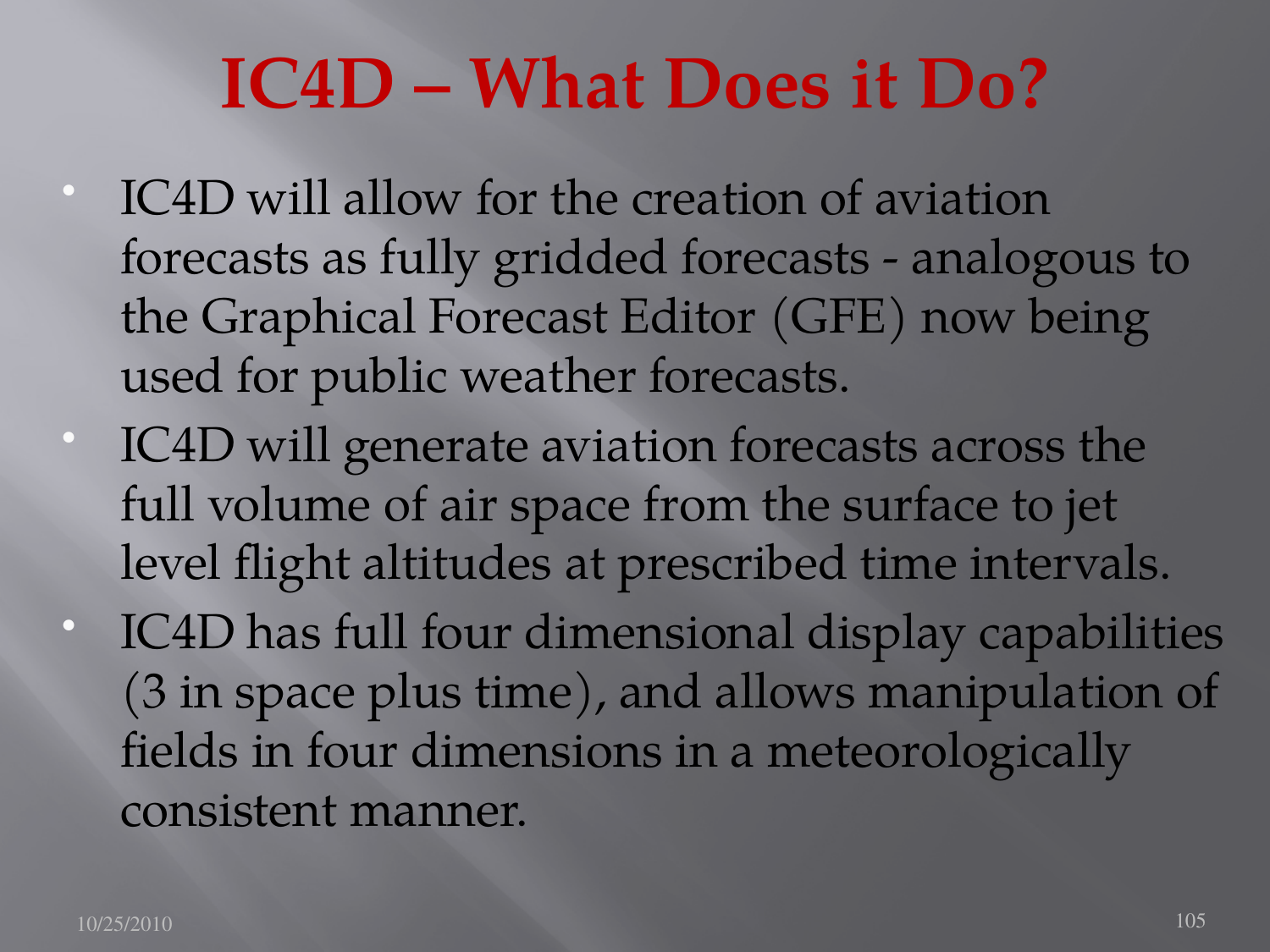

# IC4D – What Does it Do?
IC4D will allow for the creation of aviation forecasts as fully gridded forecasts - analogous to the Graphical Forecast Editor (GFE) now being used for public weather forecasts.
IC4D will generate aviation forecasts across the full volume of air space from the surface to jet level flight altitudes at prescribed time intervals.
IC4D has full four dimensional display capabilities (3 in space plus time), and allows manipulation of fields in four dimensions in a meteorologically consistent manner.
10/25/2010
105